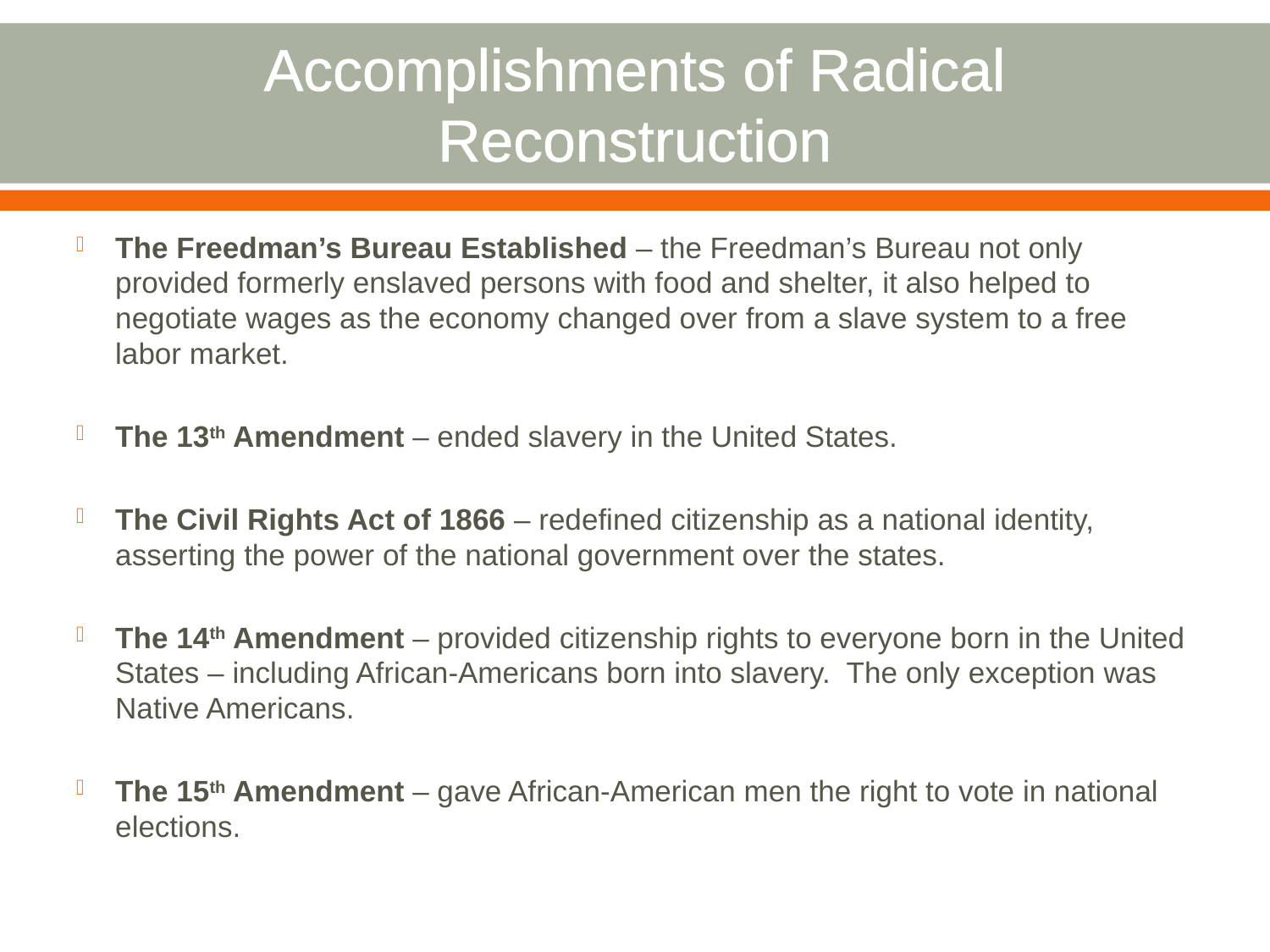

# Accomplishments of Radical Reconstruction
The Freedman’s Bureau Established – the Freedman’s Bureau not only provided formerly enslaved persons with food and shelter, it also helped to negotiate wages as the economy changed over from a slave system to a free labor market.

The 13th Amendment – ended slavery in the United States.

The Civil Rights Act of 1866 – redefined citizenship as a national identity,  asserting the power of the national government over the states.

The 14th Amendment – provided citizenship rights to everyone born in the United States – including African-Americans born into slavery.  The only exception was Native Americans.

The 15th Amendment – gave African-American men the right to vote in national elections.